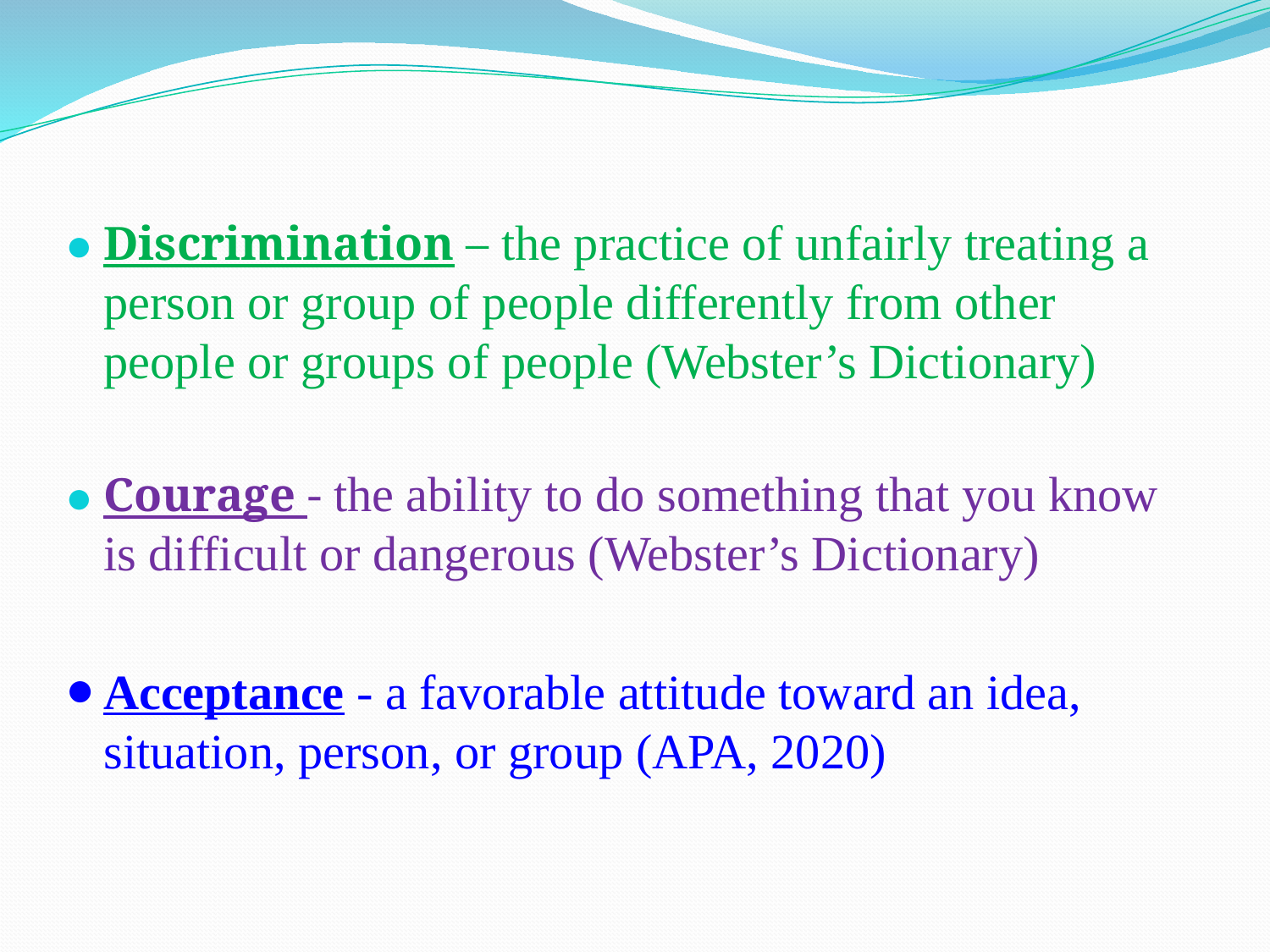

Discrimination – the practice of unfairly treating a person or group of people differently from other people or groups of people (Webster’s Dictionary)

Courage - the ability to do something that you know is difficult or dangerous (Webster’s Dictionary)

Acceptance - a favorable attitude toward an idea, situation, person, or group (APA, 2020)